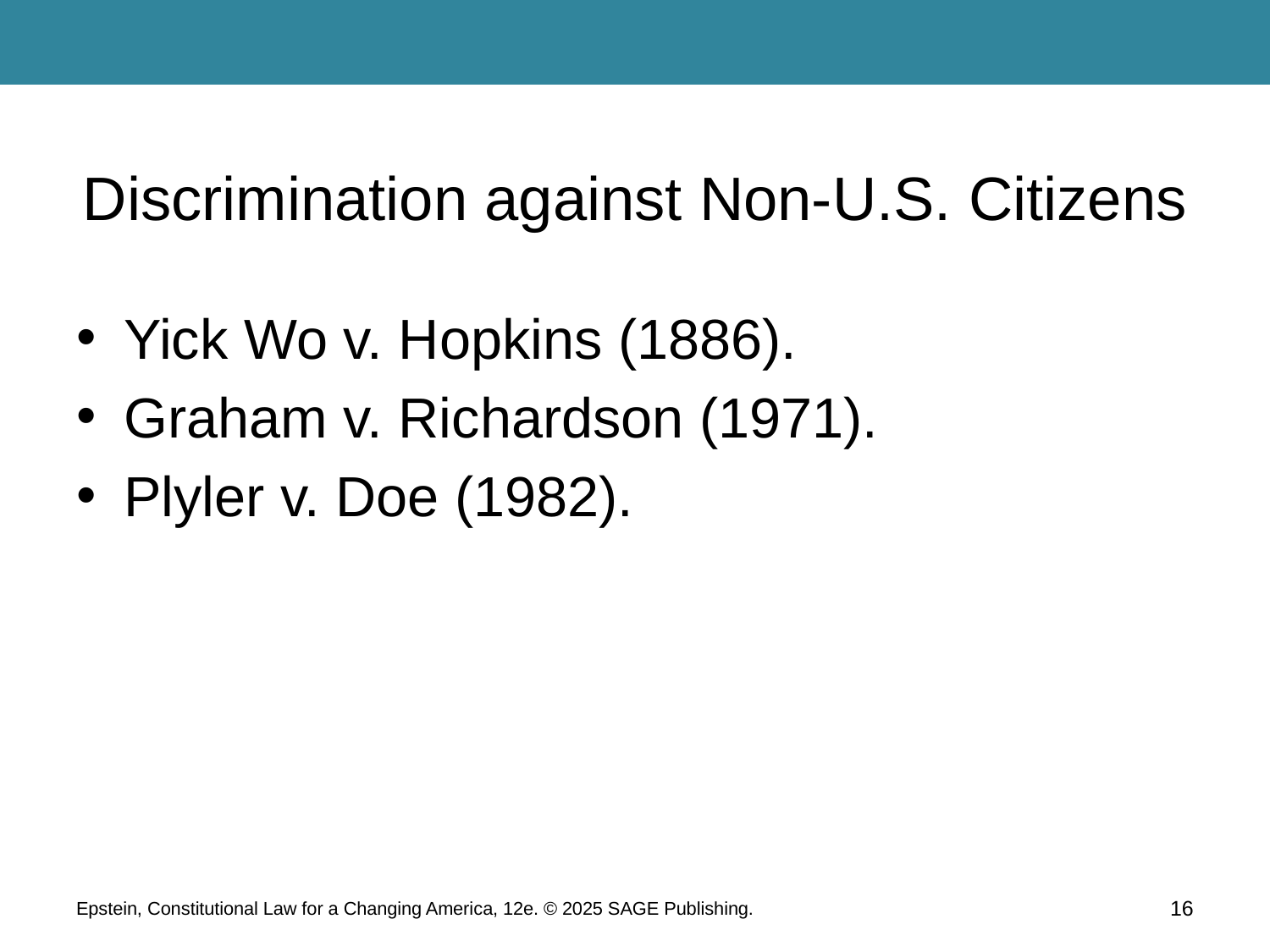

# Discrimination against Non-U.S. Citizens
Yick Wo v. Hopkins (1886).
Graham v. Richardson (1971).
Plyler v. Doe (1982).
Epstein, Constitutional Law for a Changing America, 12e. © 2025 SAGE Publishing.
16